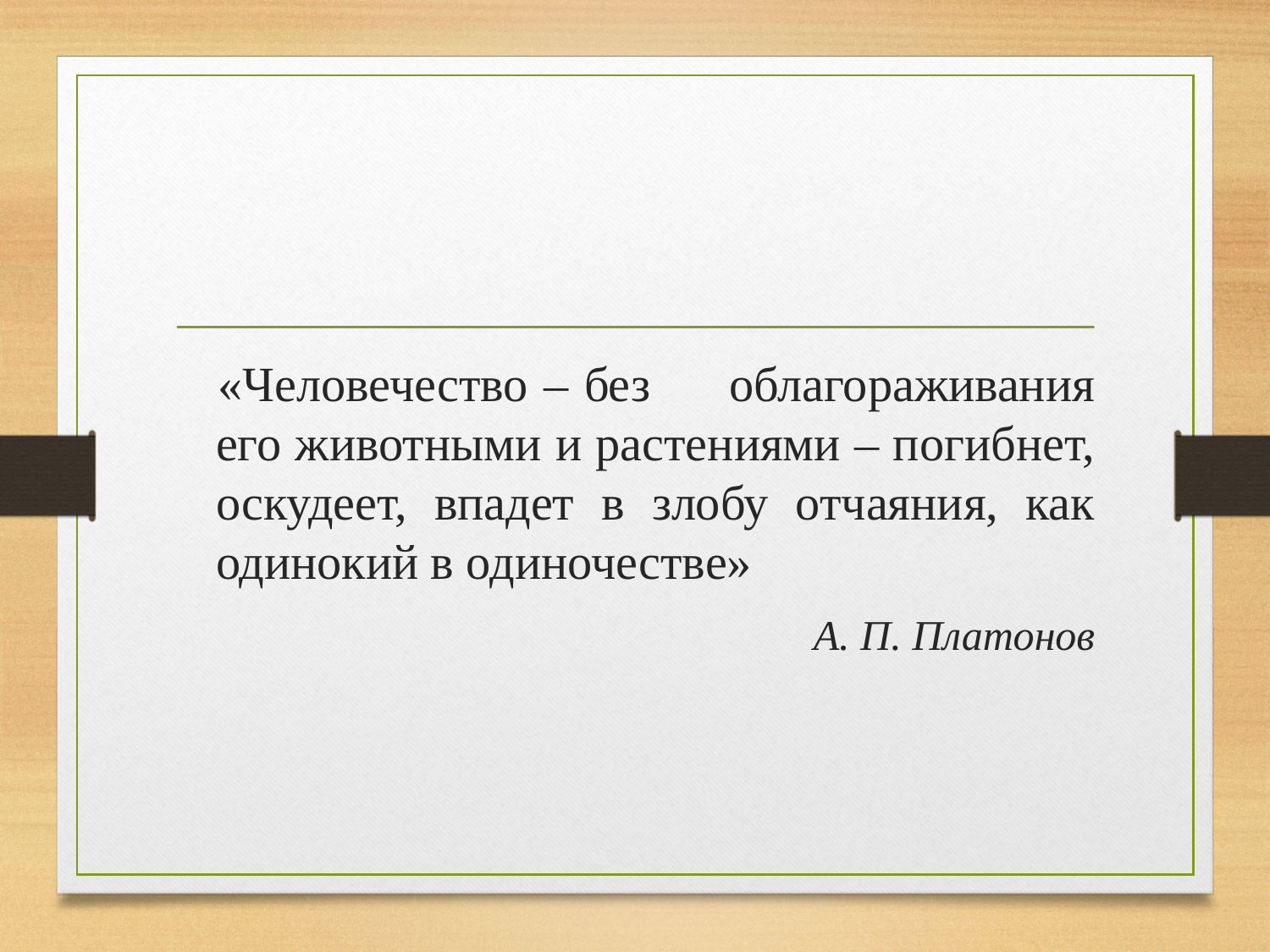

«Человечество – без     облагораживания его животными и растениями – погибнет, оскудеет, впадет в злобу отчаяния, как одинокий в одиночестве»
                             А. П. Платонов